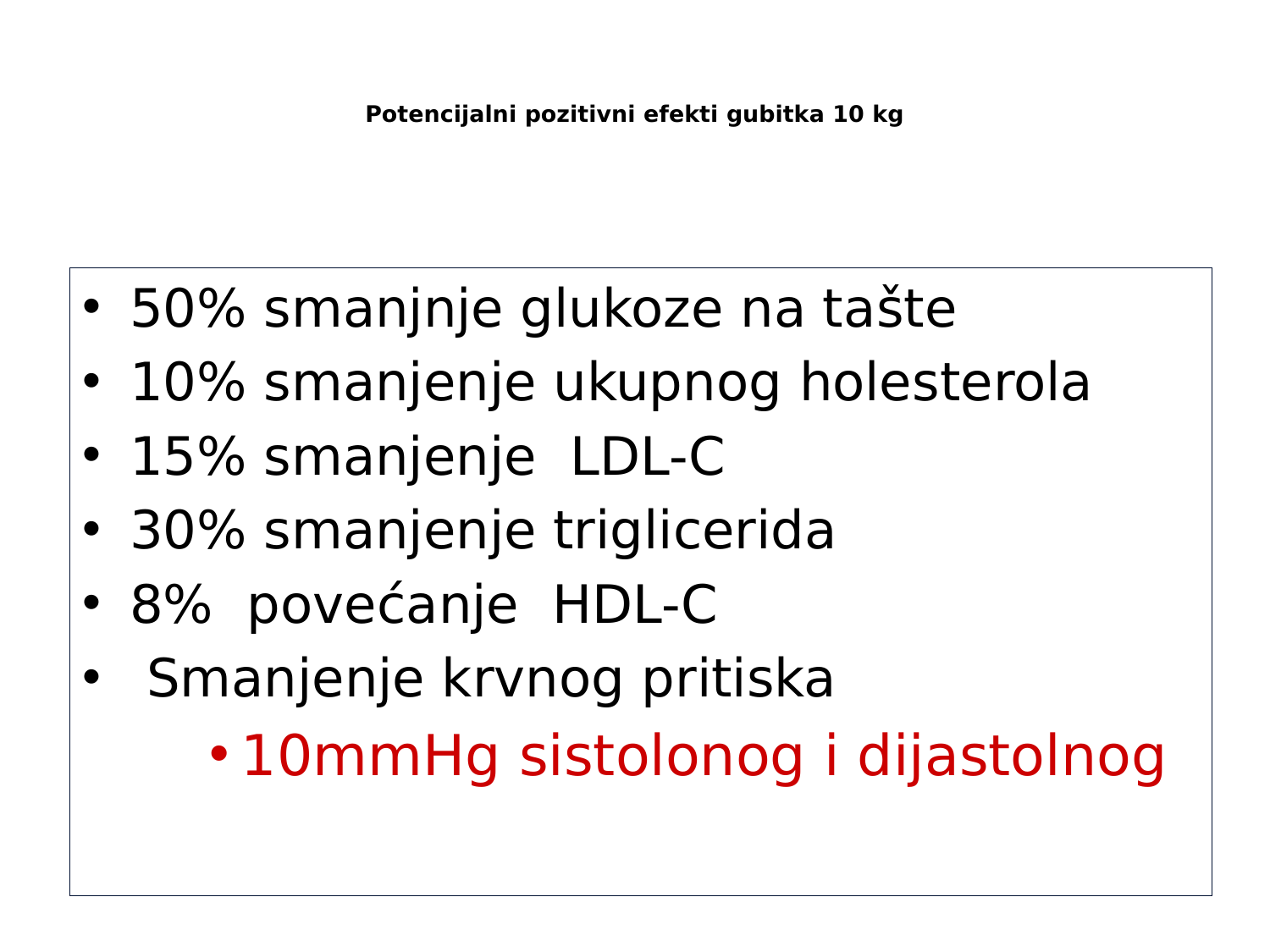

# Potencijalni pozitivni efekti gubitka 10 kg
50% smanjnje glukoze na tašte
10% smanjenje ukupnog holesterola
15% smanjenje  LDL-C
30% smanjenje triglicerida
8%  povećanje  HDL-C
 Smanjenje krvnog pritiska
10mmHg sistolonog i dijastolnog